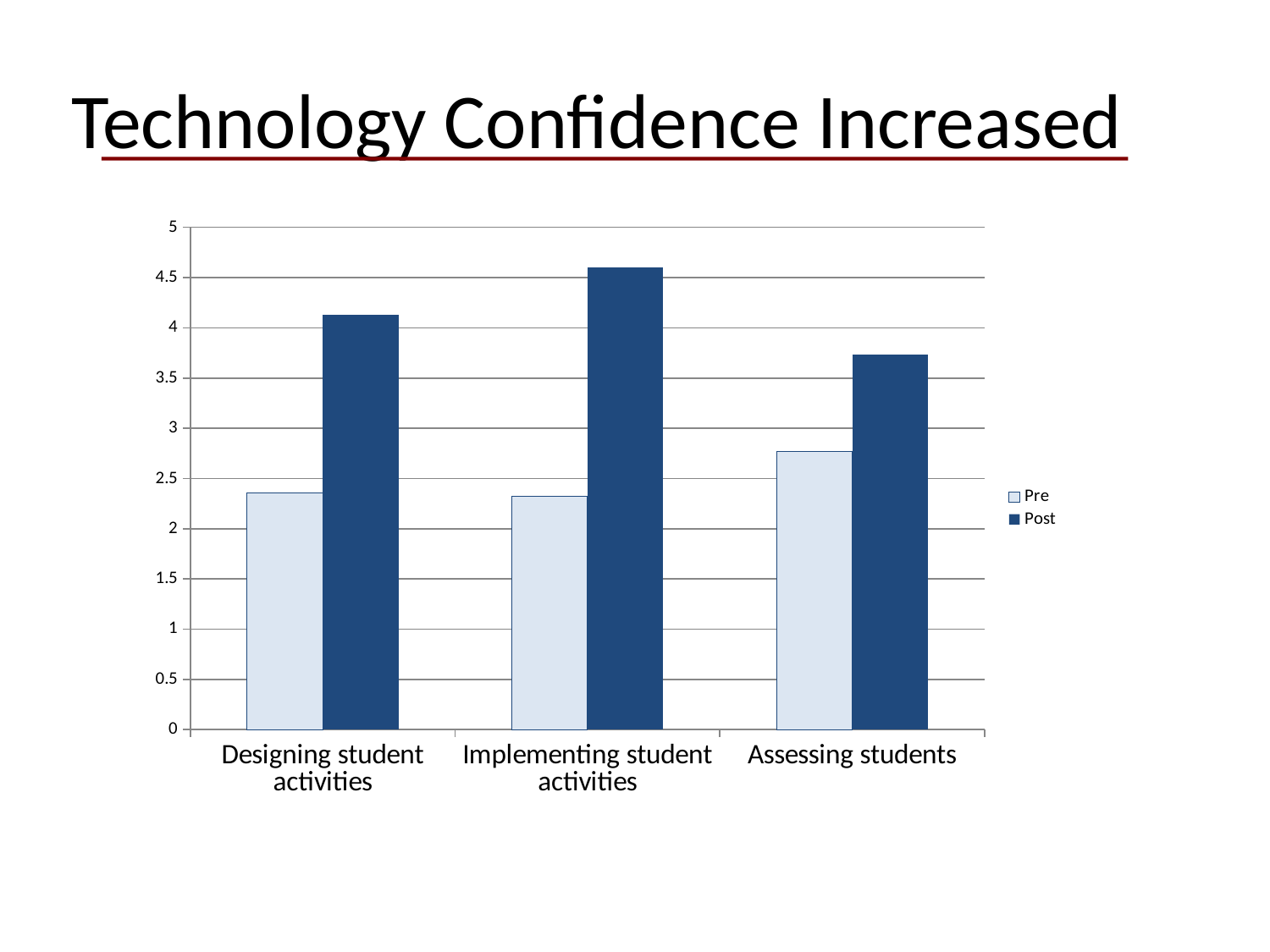

Technology Confidence Increased

### Chart

| Category | Pre | Post |
|---|---|---|
| Designing student activities | 2.36 | 4.13 |
| Implementing student activities | 2.32 | 4.6 |
| Assessing students | 2.77 | 3.73 |